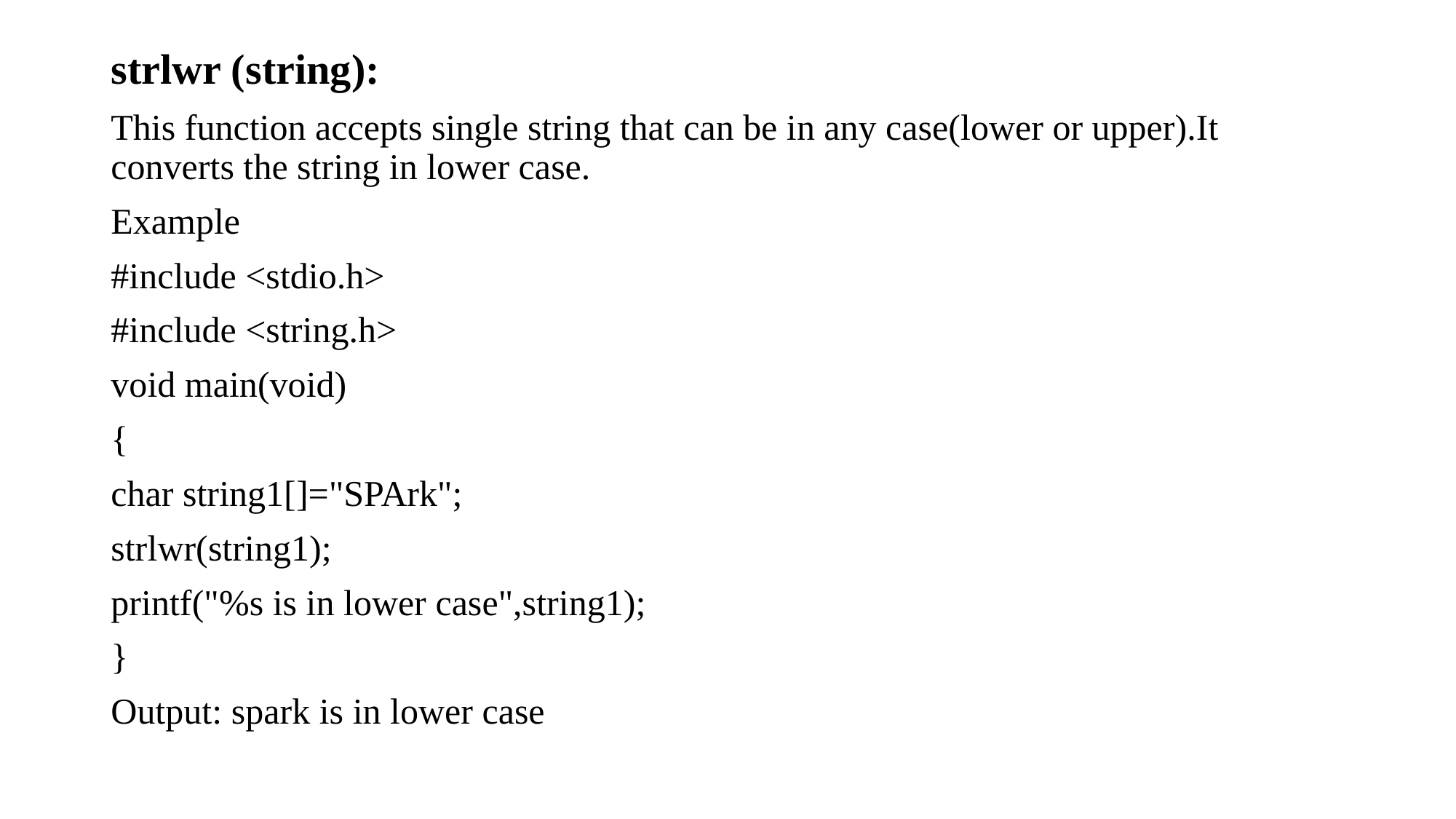

strlwr (string):
This function accepts single string that can be in any case(lower or upper).It converts the string in lower case.
Example
#include <stdio.h>
#include <string.h>
void main(void)
{
char string1[]="SPArk";
strlwr(string1);
printf("%s is in lower case",string1);
}
Output: spark is in lower case